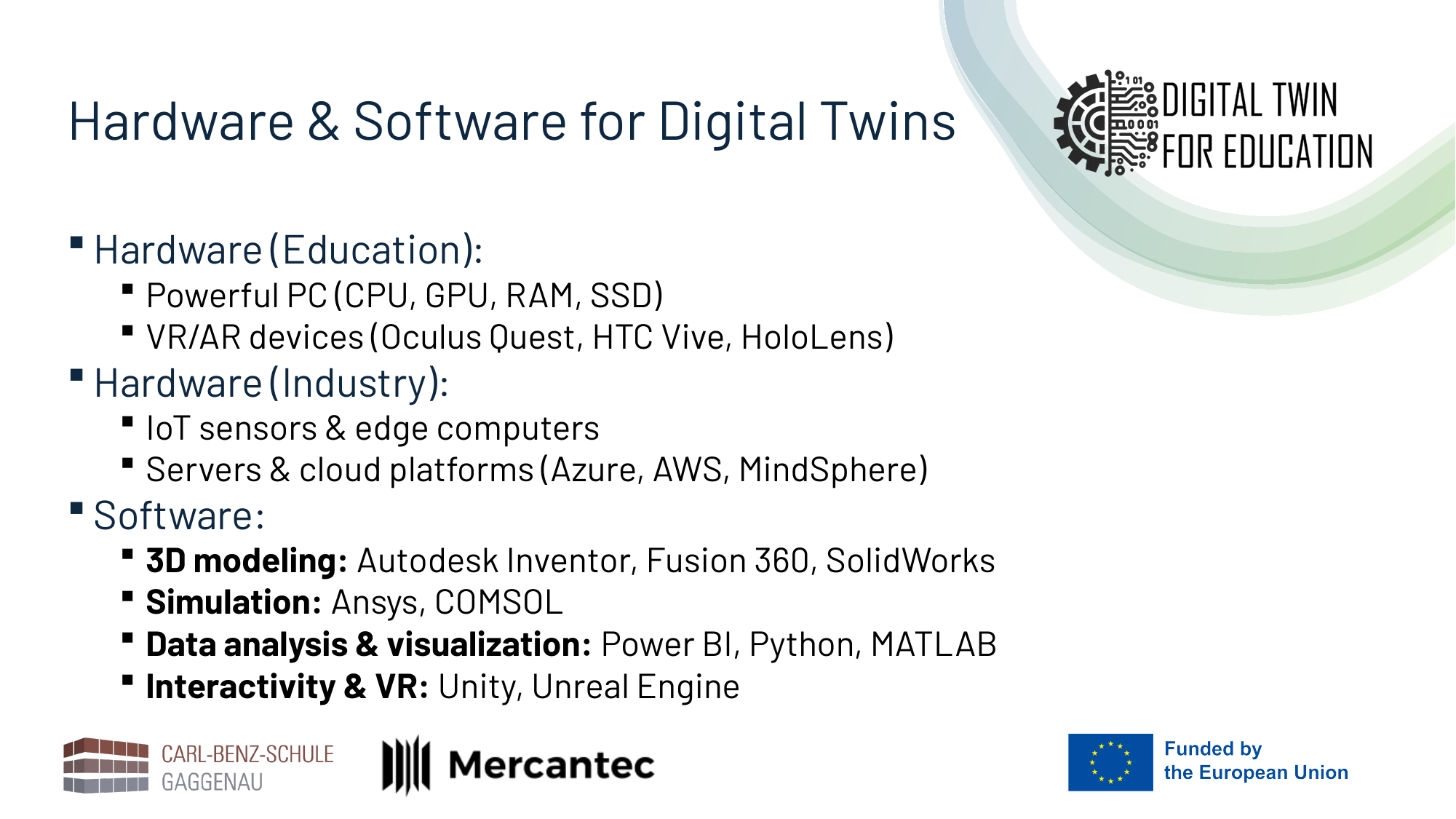

# Hardware & Software for Digital Twins
Hardware (Education):
Powerful PC (CPU, GPU, RAM, SSD)
VR/AR devices (Oculus Quest, HTC Vive, HoloLens)
Hardware (Industry):
IoT sensors & edge computers
Servers & cloud platforms (Azure, AWS, MindSphere)
Software:
3D modeling: Autodesk Inventor, Fusion 360, SolidWorks
Simulation: Ansys, COMSOL
Data analysis & visualization: Power BI, Python, MATLAB
Interactivity & VR: Unity, Unreal Engine